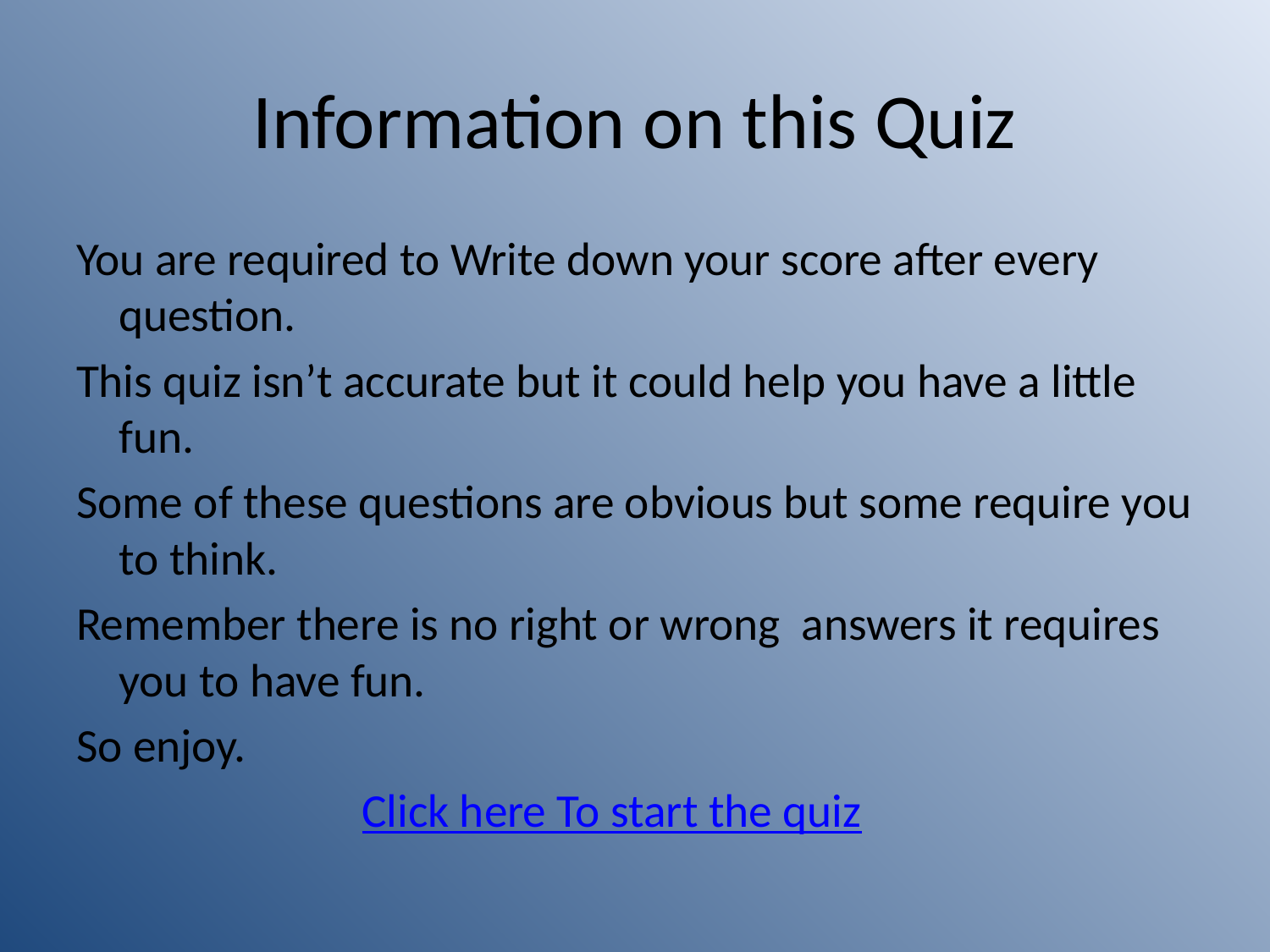

# Information on this Quiz
You are required to Write down your score after every question.
This quiz isn’t accurate but it could help you have a little fun.
Some of these questions are obvious but some require you to think.
Remember there is no right or wrong  answers it requires you to have fun.
So enjoy.
                           Click here To start the quiz